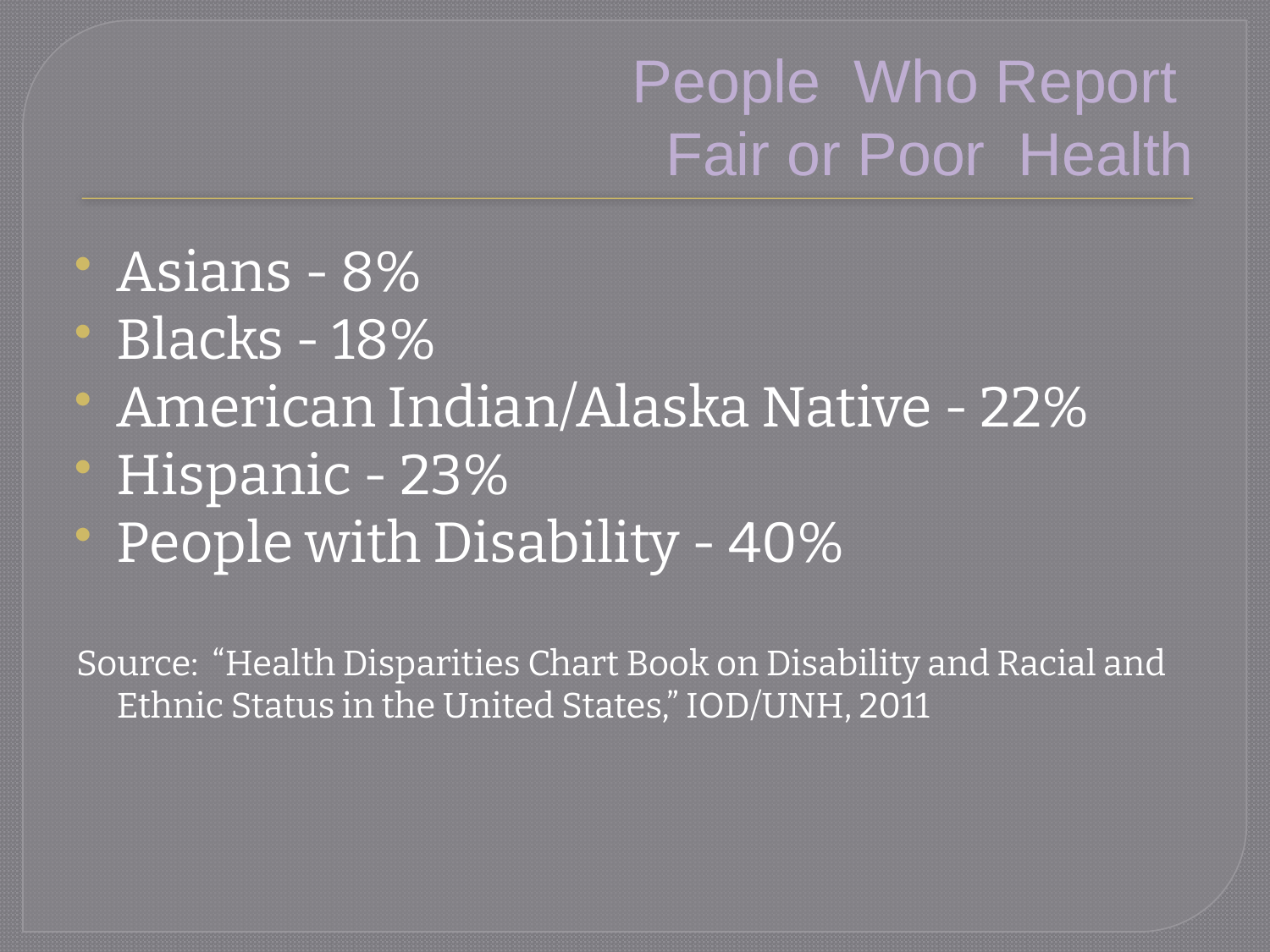

People  Who Report
Fair or Poor  Health
Asians - 8%
Blacks - 18%
American Indian/Alaska Native - 22%
Hispanic - 23%
People with Disability - 40%

Source:  “Health Disparities Chart Book on Disability and Racial and Ethnic Status in the United States,” IOD/UNH, 2011